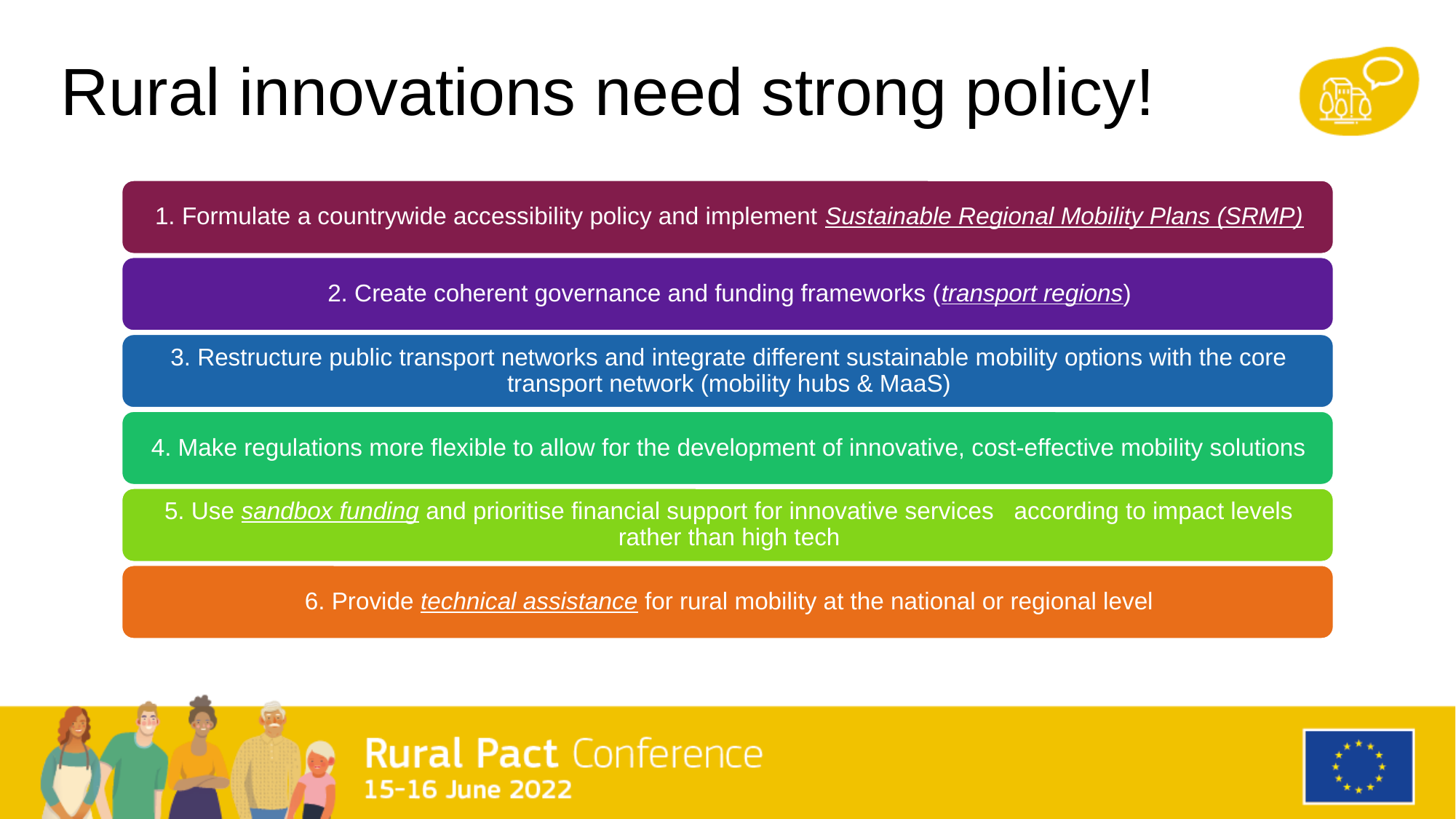

Rural innovations need strong policy!
1. Formulate a countrywide accessibility policy and implement Sustainable Regional Mobility Plans (SRMP)
2. Create coherent governance and funding frameworks (transport regions)
3. Restructure public transport networks and integrate different sustainable mobility options with the core transport network (mobility hubs & MaaS)
4. Make regulations more flexible to allow for the development of innovative, cost-effective mobility solutions
5. Use sandbox funding and prioritise financial support for innovative services   according to impact levels rather than high tech
6. Provide technical assistance for rural mobility at the national or regional level